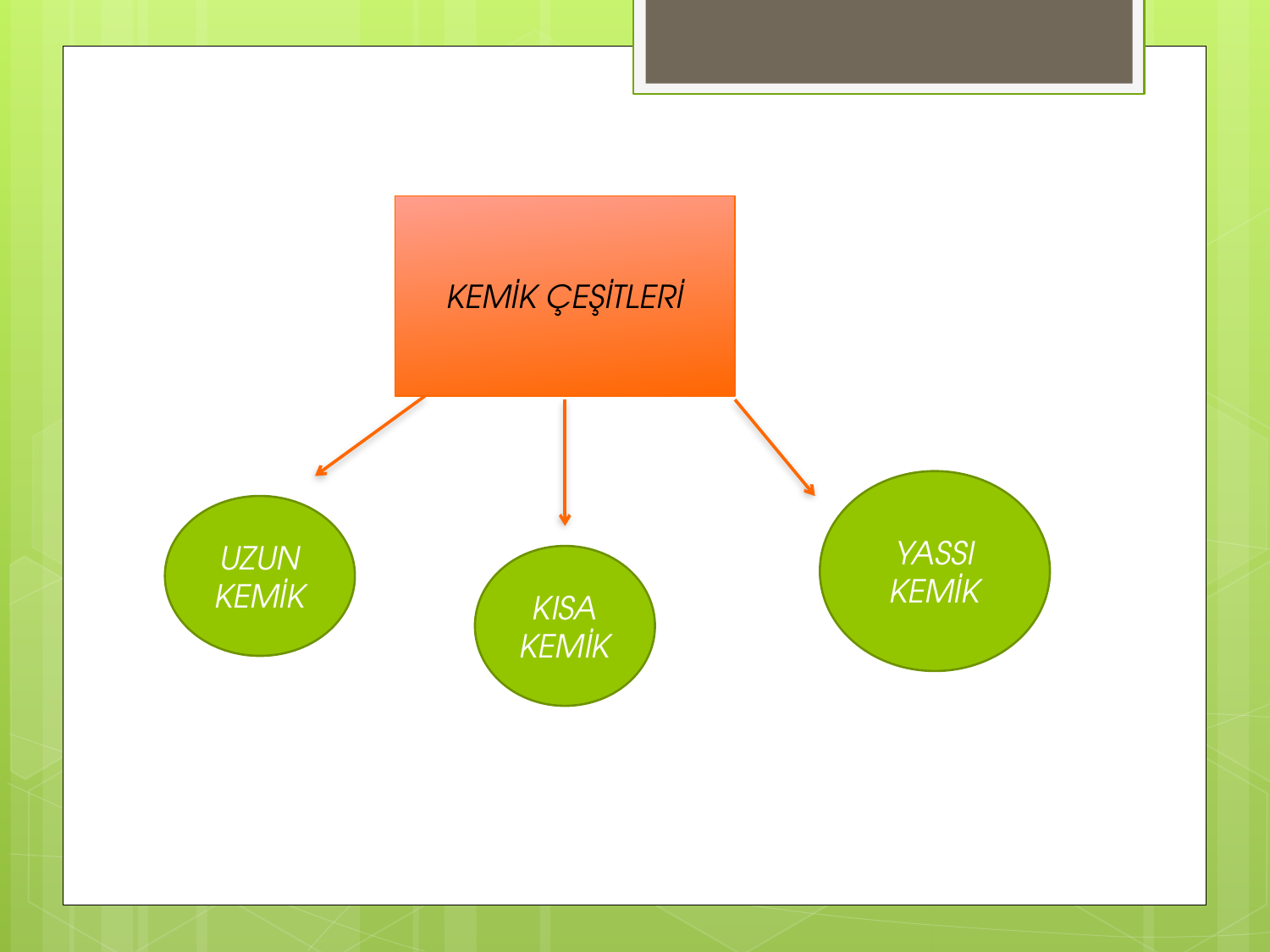

#
KEMİK ÇEŞİTLERİ
YASSI KEMİK
UZUN
KEMİK
KISA KEMİK